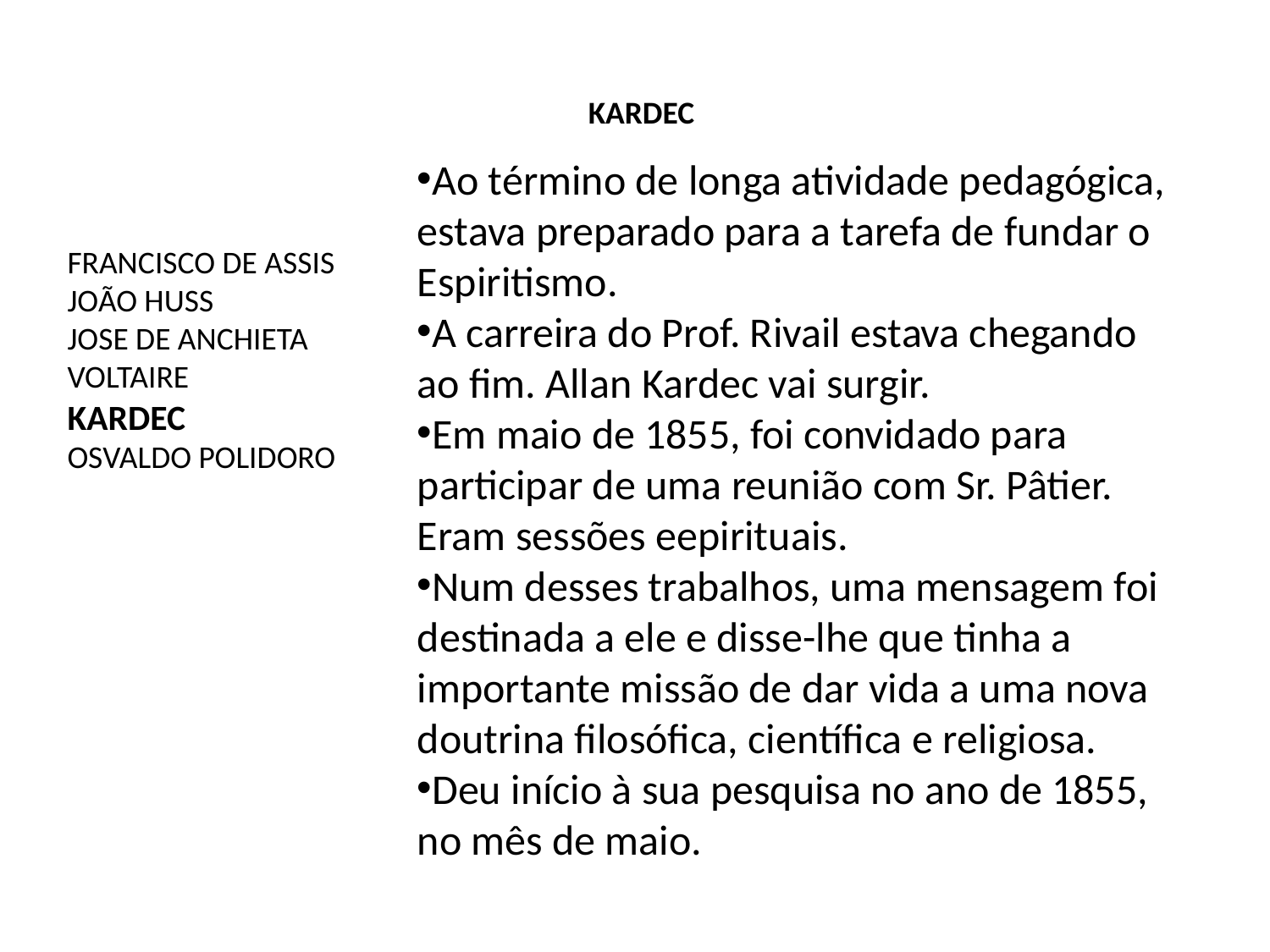

KARDEC
Ao término de longa atividade pedagógica, estava preparado para a tarefa de fundar o Espiritismo.
A carreira do Prof. Rivail estava chegando ao fim. Allan Kardec vai surgir.
Em maio de 1855, foi convidado para participar de uma reunião com Sr. Pâtier. Eram sessões eepirituais.
Num desses trabalhos, uma mensagem foi destinada a ele e disse-lhe que tinha a importante missão de dar vida a uma nova doutrina filosófica, científica e religiosa.
Deu início à sua pesquisa no ano de 1855, no mês de maio.
FRANCISCO DE ASSIS
JOÃO HUSS
JOSE DE ANCHIETA
VOLTAIRE
KARDEC
OSVALDO POLIDORO